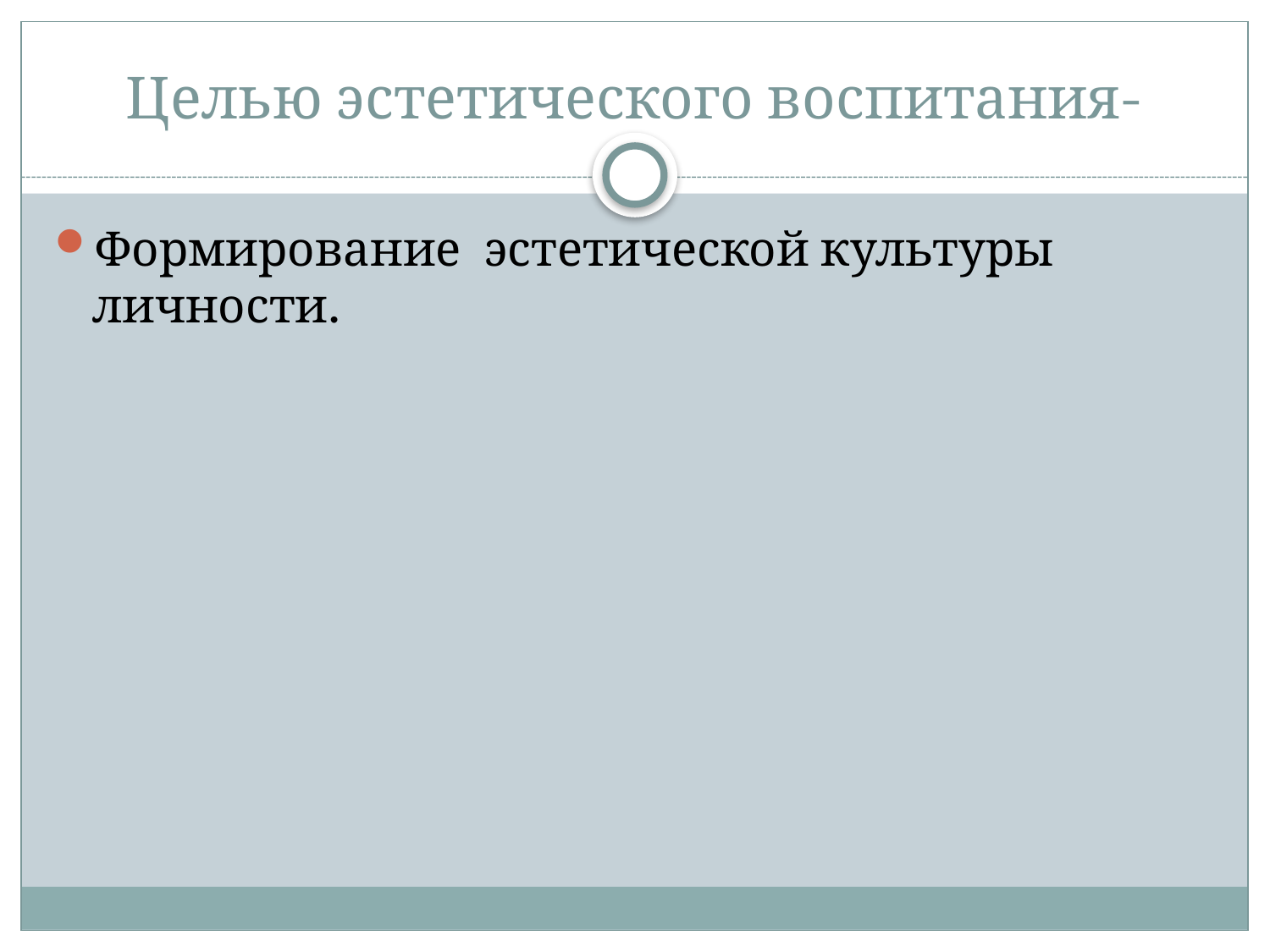

# Целью эстетического воспитания-
Формирование  эстетической культуры личности.